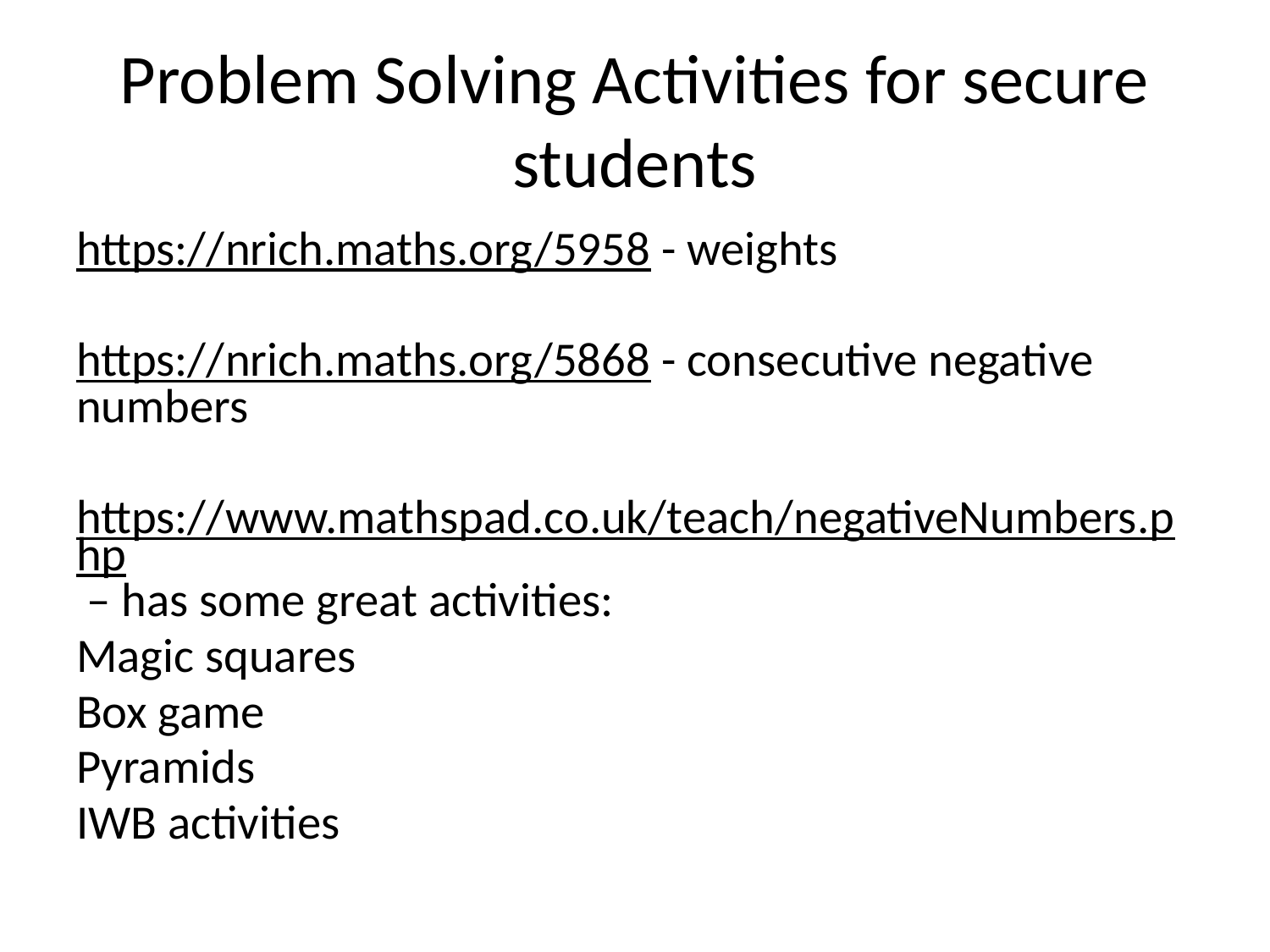

# Problem Solving Activities for secure students
https://nrich.maths.org/5958 - weights

https://nrich.maths.org/5868 - consecutive negative numbers

https://www.mathspad.co.uk/teach/negativeNumbers.php – has some great activities:
Magic squares
Box game
Pyramids
IWB activities